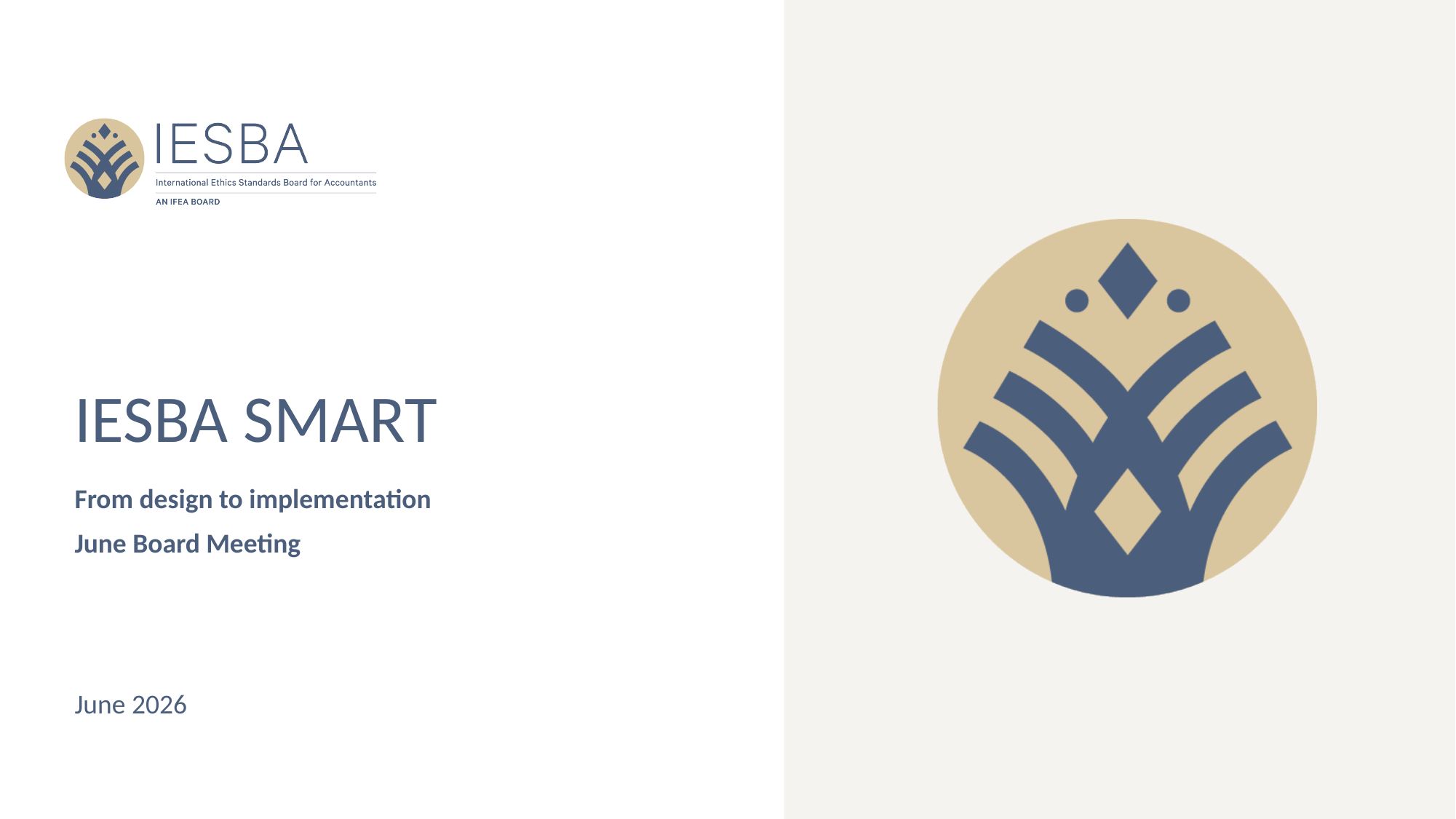

# IESBA SMART
From design to implementation
June Board Meeting
June 2026